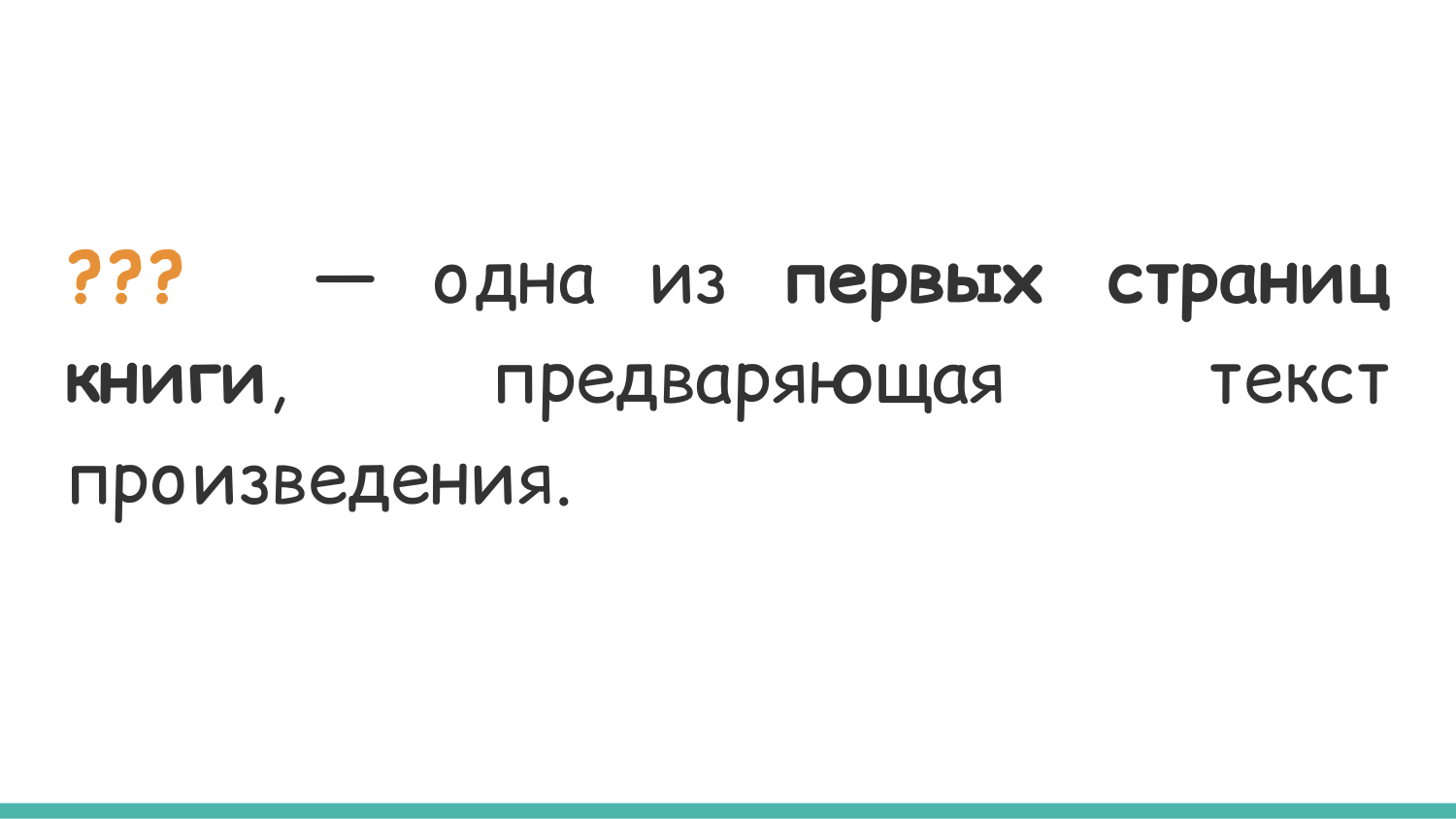

???  — одна из первых страниц книги, предваряющая текст произведения.